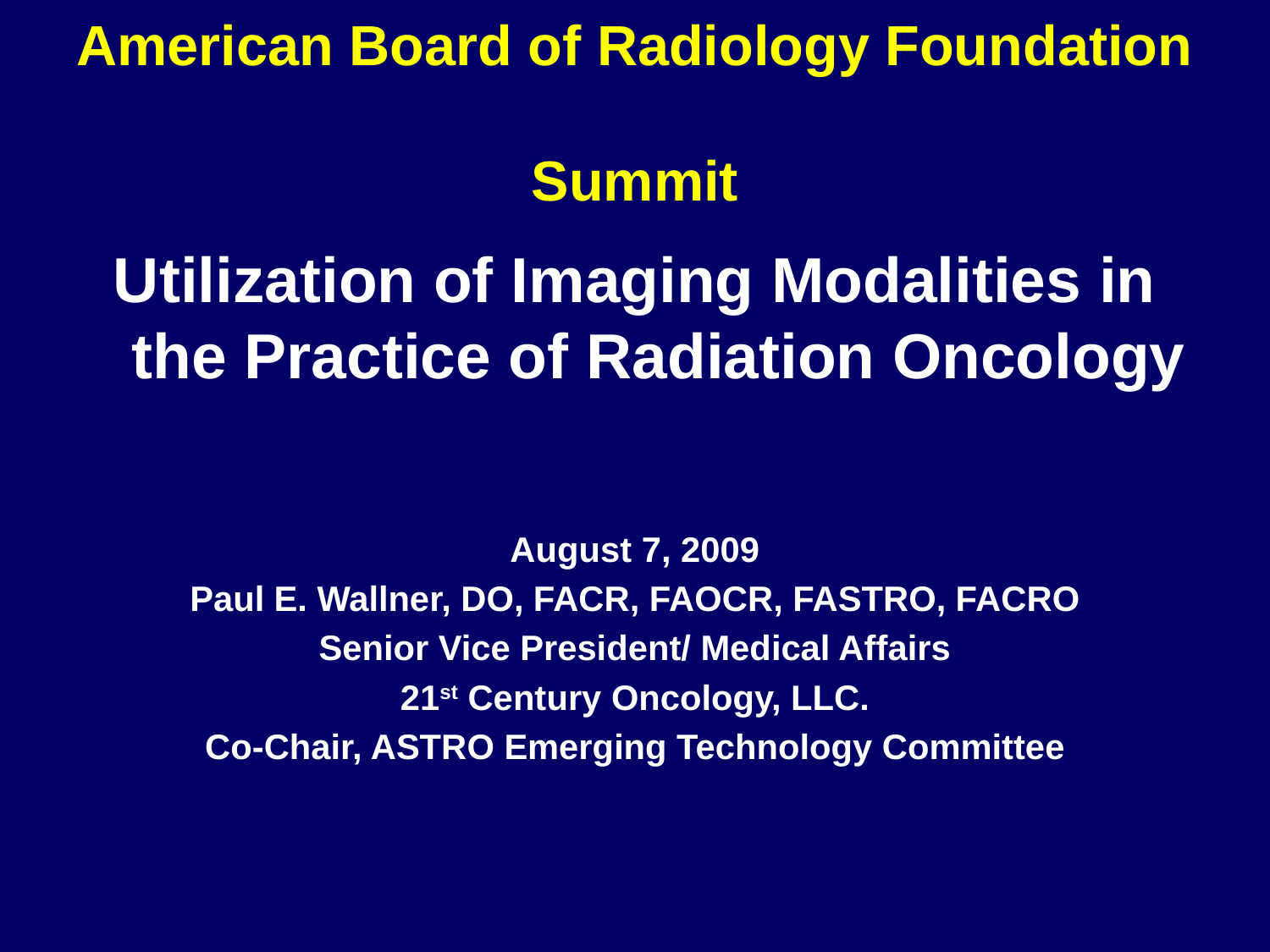

# American Board of Radiology Foundation Summit
Utilization of Imaging Modalities in the Practice of Radiation Oncology

August 7, 2009
Paul E. Wallner, DO, FACR, FAOCR, FASTRO, FACRO
Senior Vice President/ Medical Affairs
21st Century Oncology, LLC.
Co-Chair, ASTRO Emerging Technology Committee